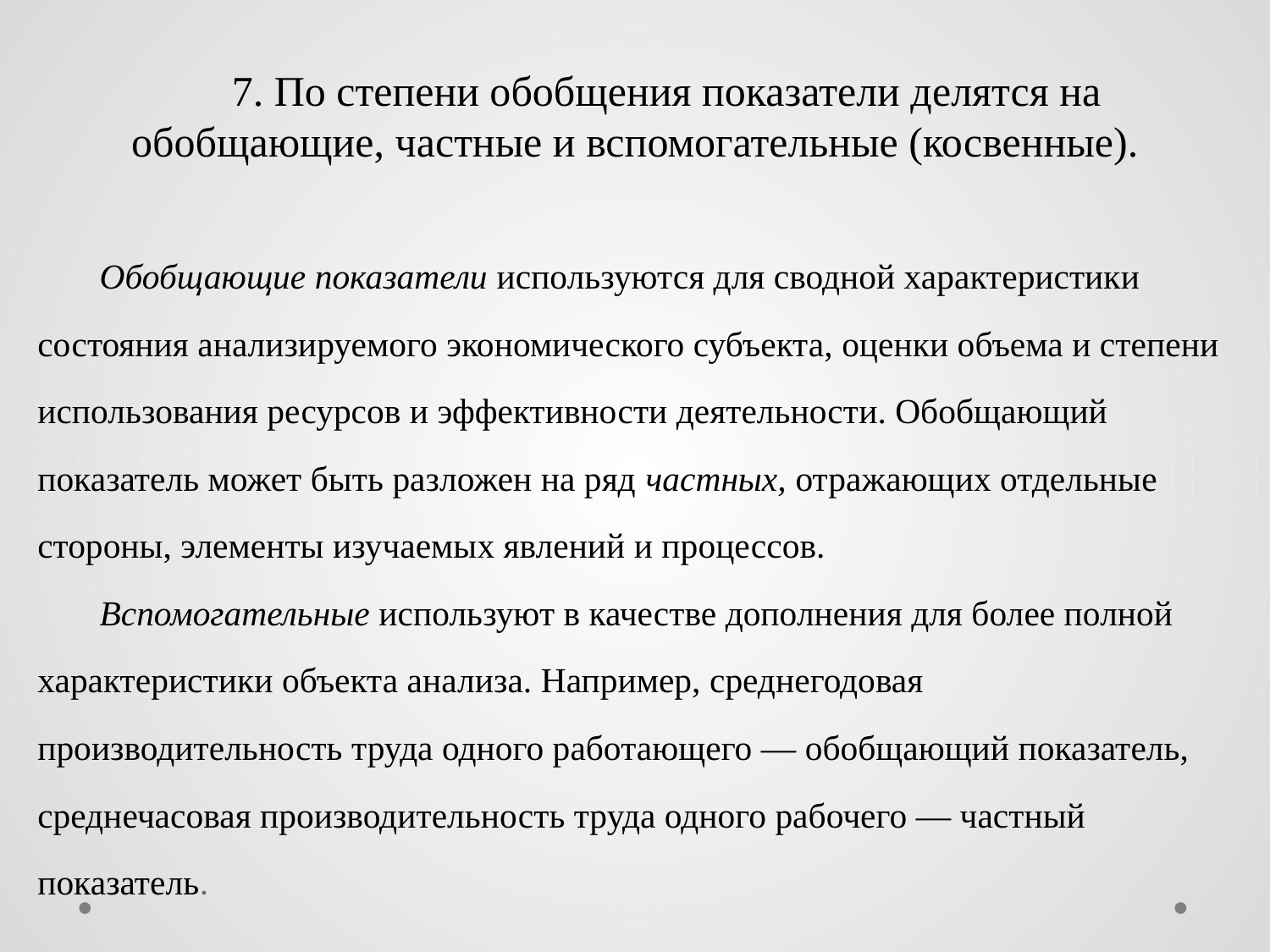

# 7. По степени обобщения показатели делятся на обобщающие, частные и вспомогательные (косвенные).
Обобщающие показатели используются для сводной характеристики состояния анализируемого экономического субъекта, оценки объема и степени использования ресурсов и эффективности деятельности. Обобщающий показатель может быть разложен на ряд частных, отражающих отдельные стороны, элементы изучаемых явлений и процессов.
Вспомогательные используют в качестве дополнения для более полной характеристики объекта анализа. Например, среднегодовая производительность труда одного работающего — обобщающий показатель, среднечасовая производительность труда одного рабочего — частный показатель.